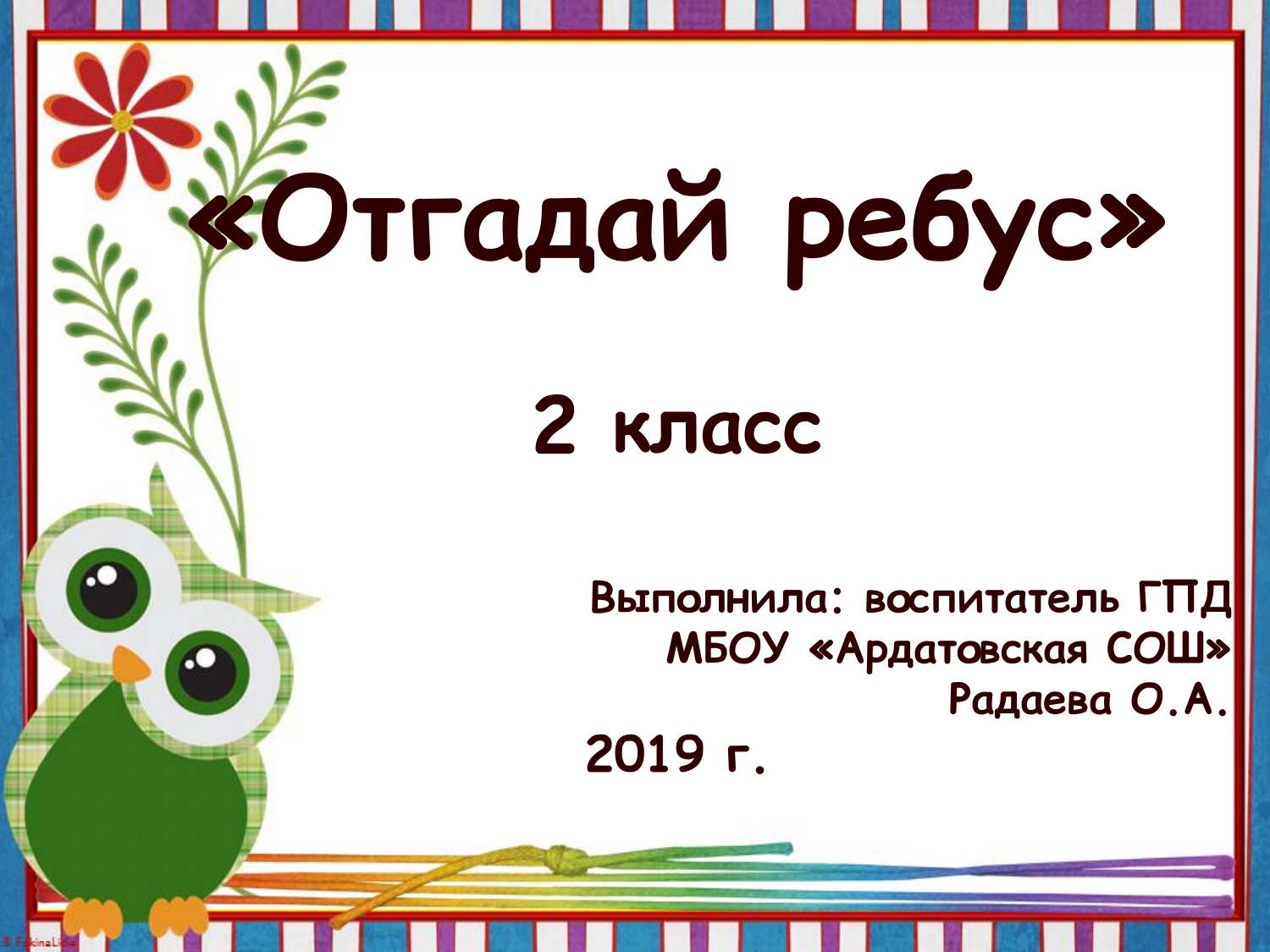

«Отгадай ребус»

2 класс

Выполнила: воспитатель ГПД
МБОУ «Ардатовская СОШ»
Радаева О.А.
2019 г.